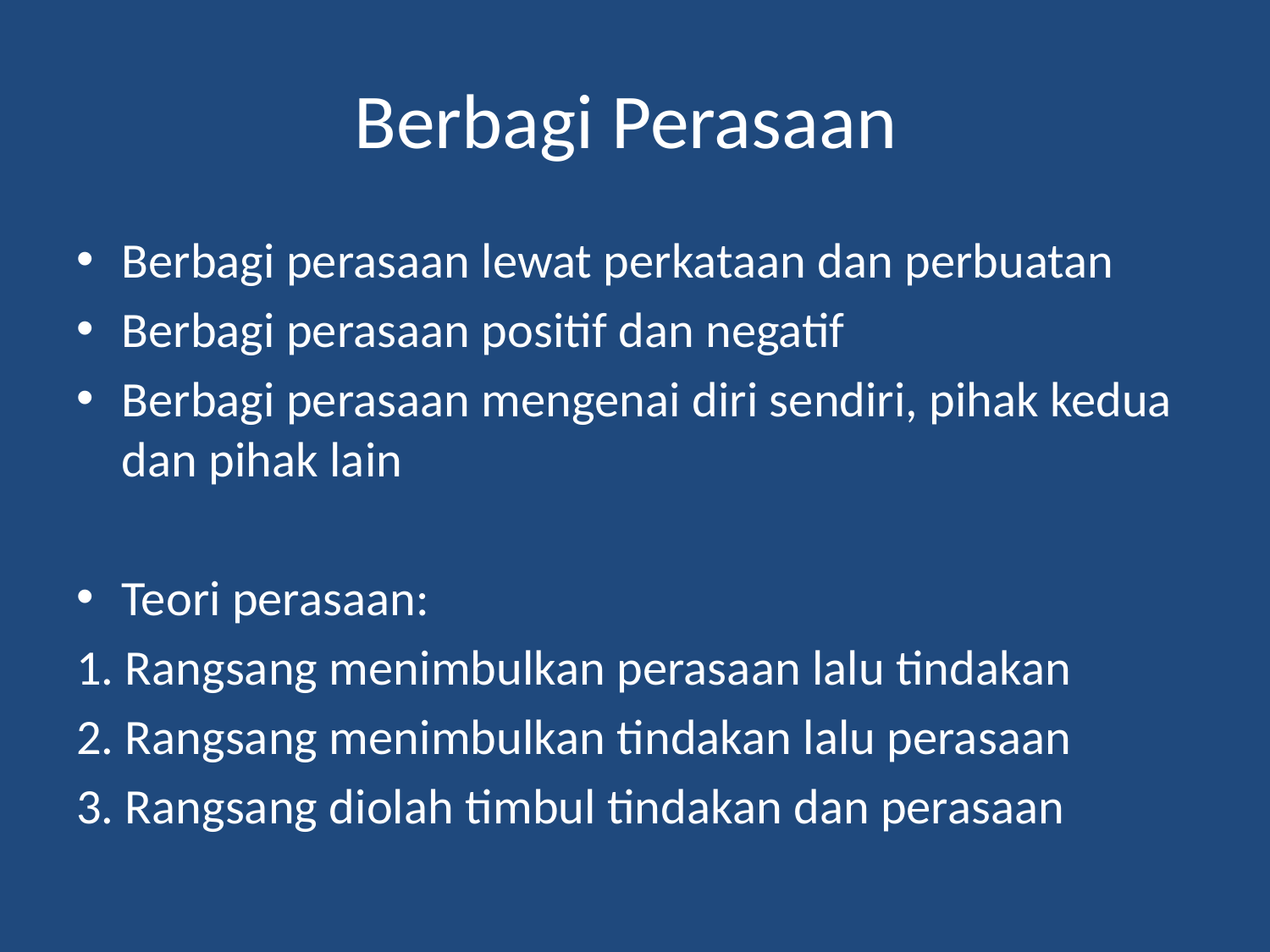

# Berbagi Perasaan
Berbagi perasaan lewat perkataan dan perbuatan
Berbagi perasaan positif dan negatif
Berbagi perasaan mengenai diri sendiri, pihak kedua dan pihak lain

Teori perasaan:
1. Rangsang menimbulkan perasaan lalu tindakan
2. Rangsang menimbulkan tindakan lalu perasaan
3. Rangsang diolah timbul tindakan dan perasaan